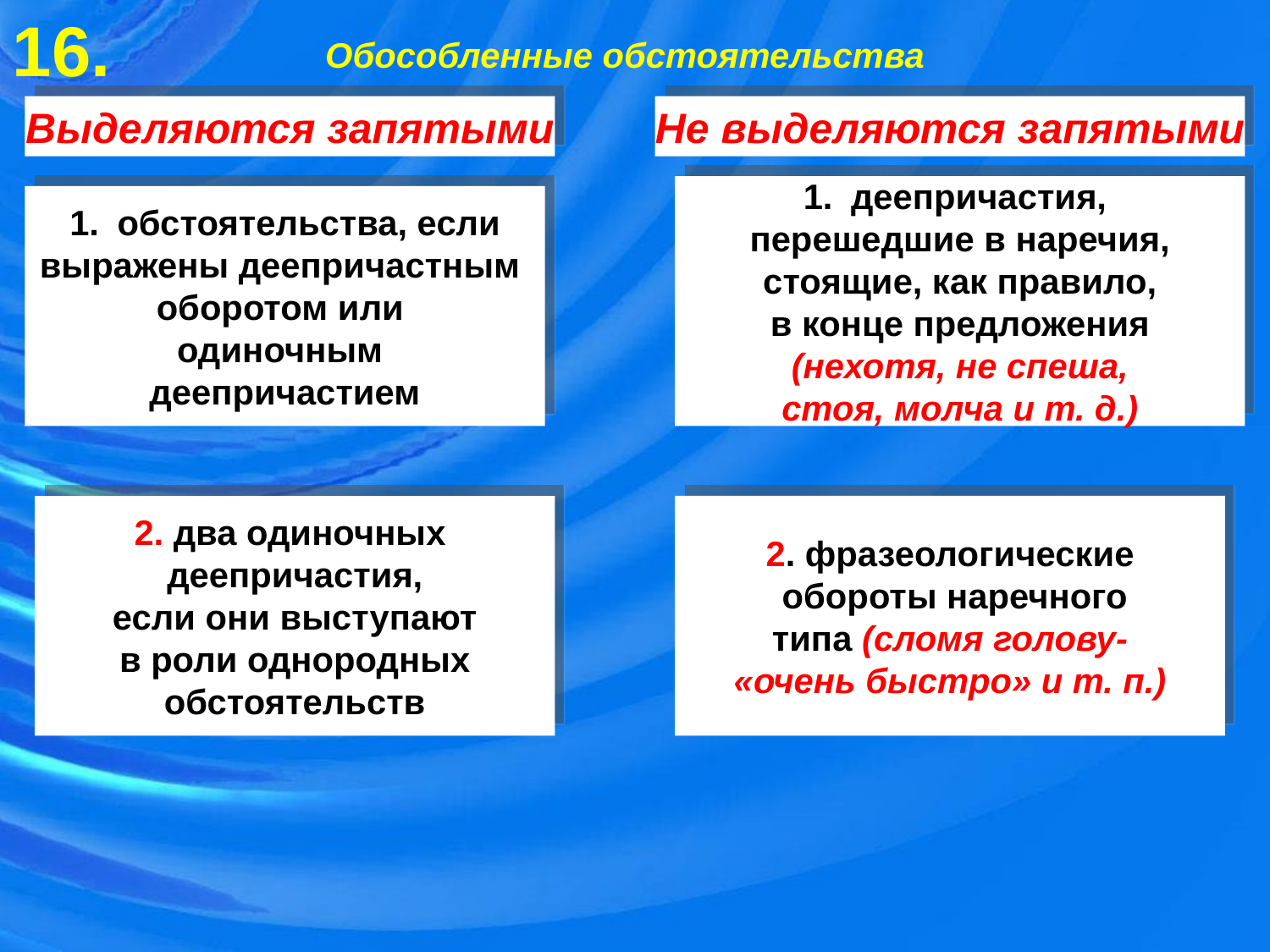

16.
Обособленные обстоятельства

Выделяются запятыми
Не выделяются запятыми
деепричастия,
перешедшие в наречия,
стоящие, как правило,
в конце предложения
(нехотя, не спеша,
стоя, молча и т. д.)
обстоятельства, если
выражены деепричастным
оборотом или
одиночным
деепричастием
2. фразеологические
 обороты наречного
типа (сломя голову-
«очень быстро» и т. п.)
2. два одиночных
деепричастия,
если они выступают
в роли однородных
обстоятельств